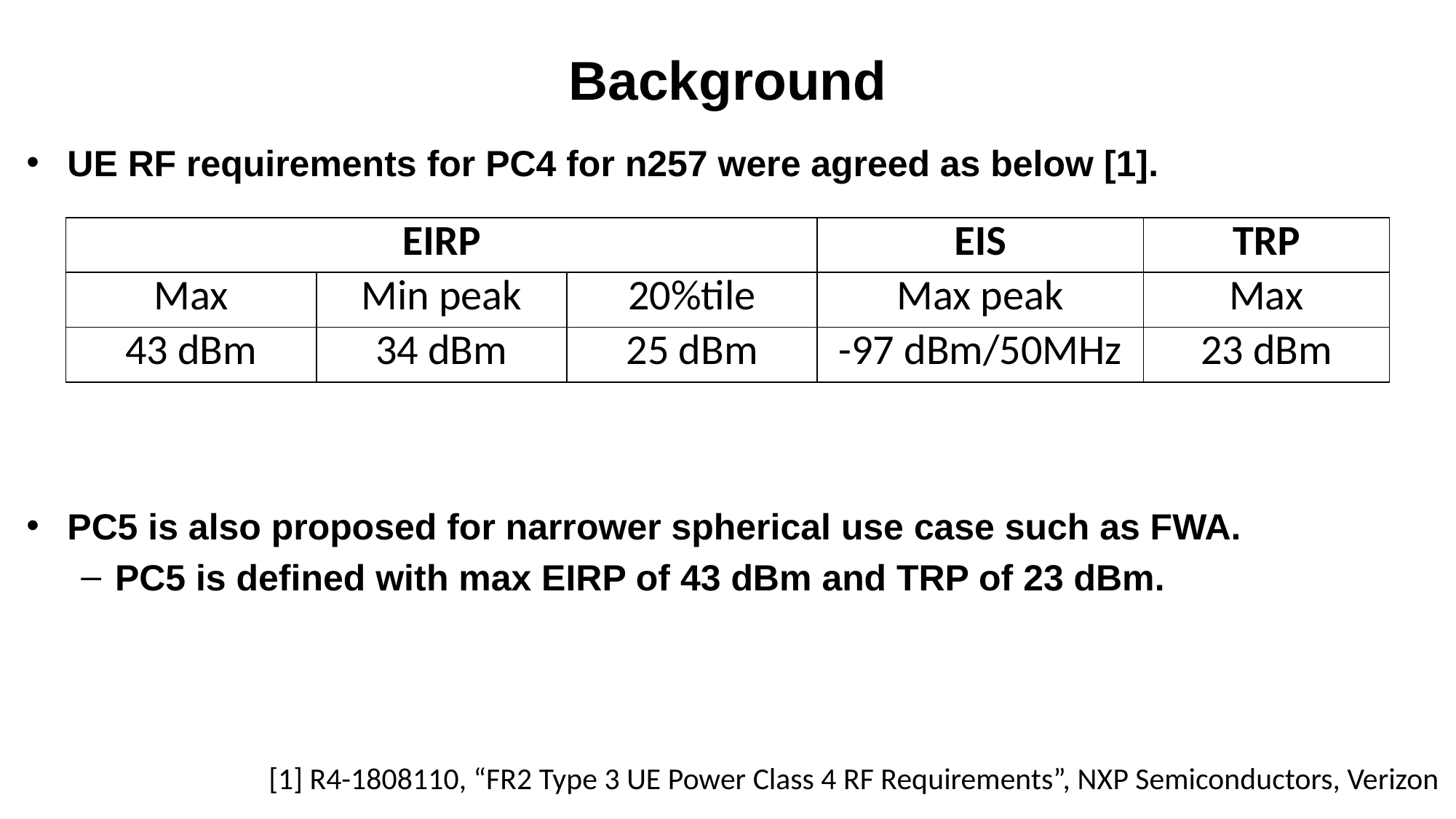

# Background
UE RF requirements for PC4 for n257 were agreed as below [1].

PC5 is also proposed for narrower spherical use case such as FWA.
PC5 is defined with max EIRP of 43 dBm and TRP of 23 dBm.

| EIRP |  |  | EIS | TRP |
| --- | --- | --- | --- | --- |
| Max | Min peak | 20%tile | Max peak | Max |
| 43 dBm | 34 dBm | 25 dBm | -97 dBm/50MHz | 23 dBm |
[1] R4-1808110, “FR2 Type 3 UE Power Class 4 RF Requirements”, NXP Semiconductors, Verizon